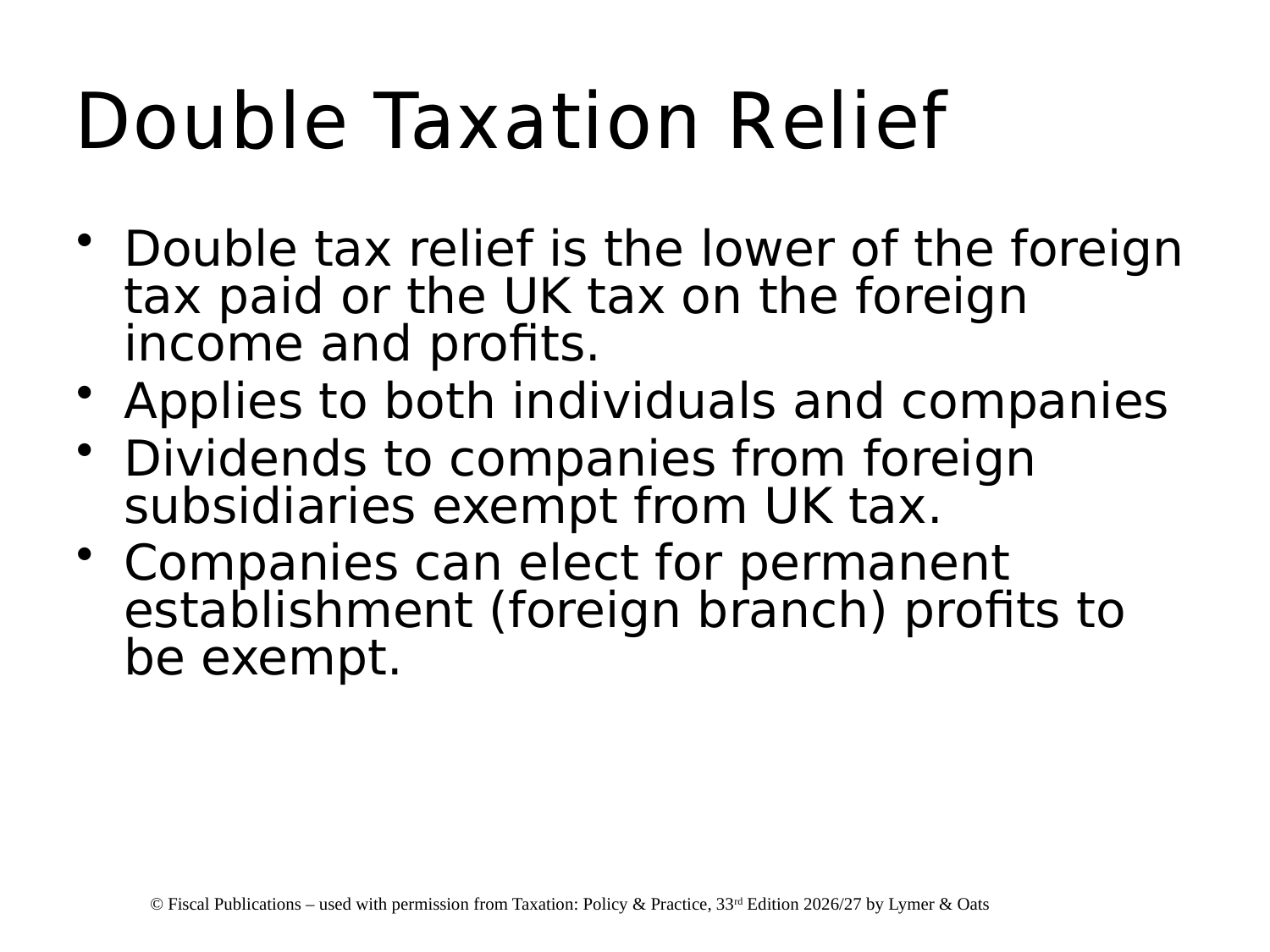

# Double Taxation Relief
Double tax relief is the lower of the foreign tax paid or the UK tax on the foreign income and profits.
Applies to both individuals and companies
Dividends to companies from foreign subsidiaries exempt from UK tax.
Companies can elect for permanent establishment (foreign branch) profits to be exempt.